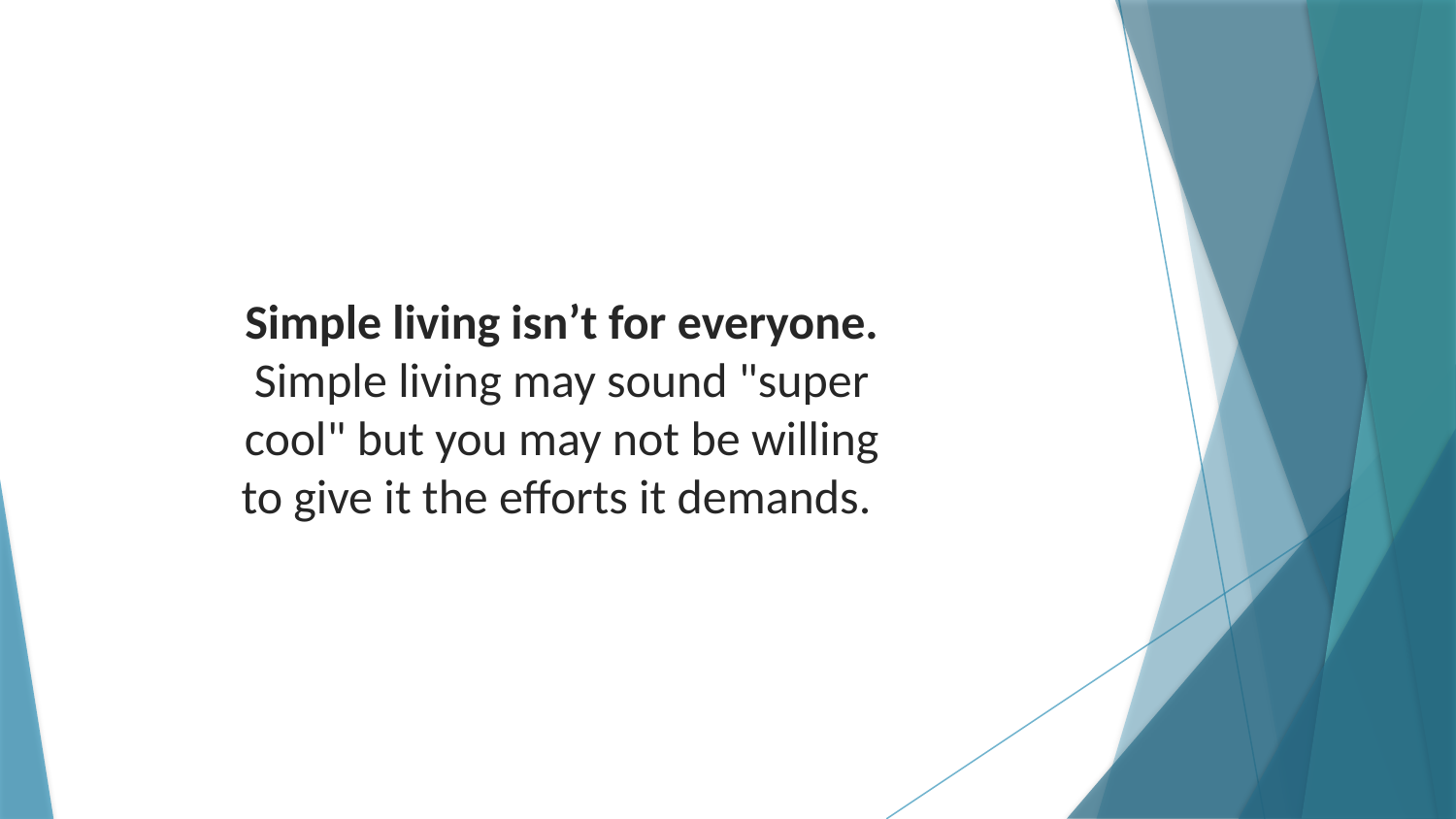

Simple living isn’t for everyone. Simple living may sound "super cool" but you may not be willing to give it the efforts it demands.